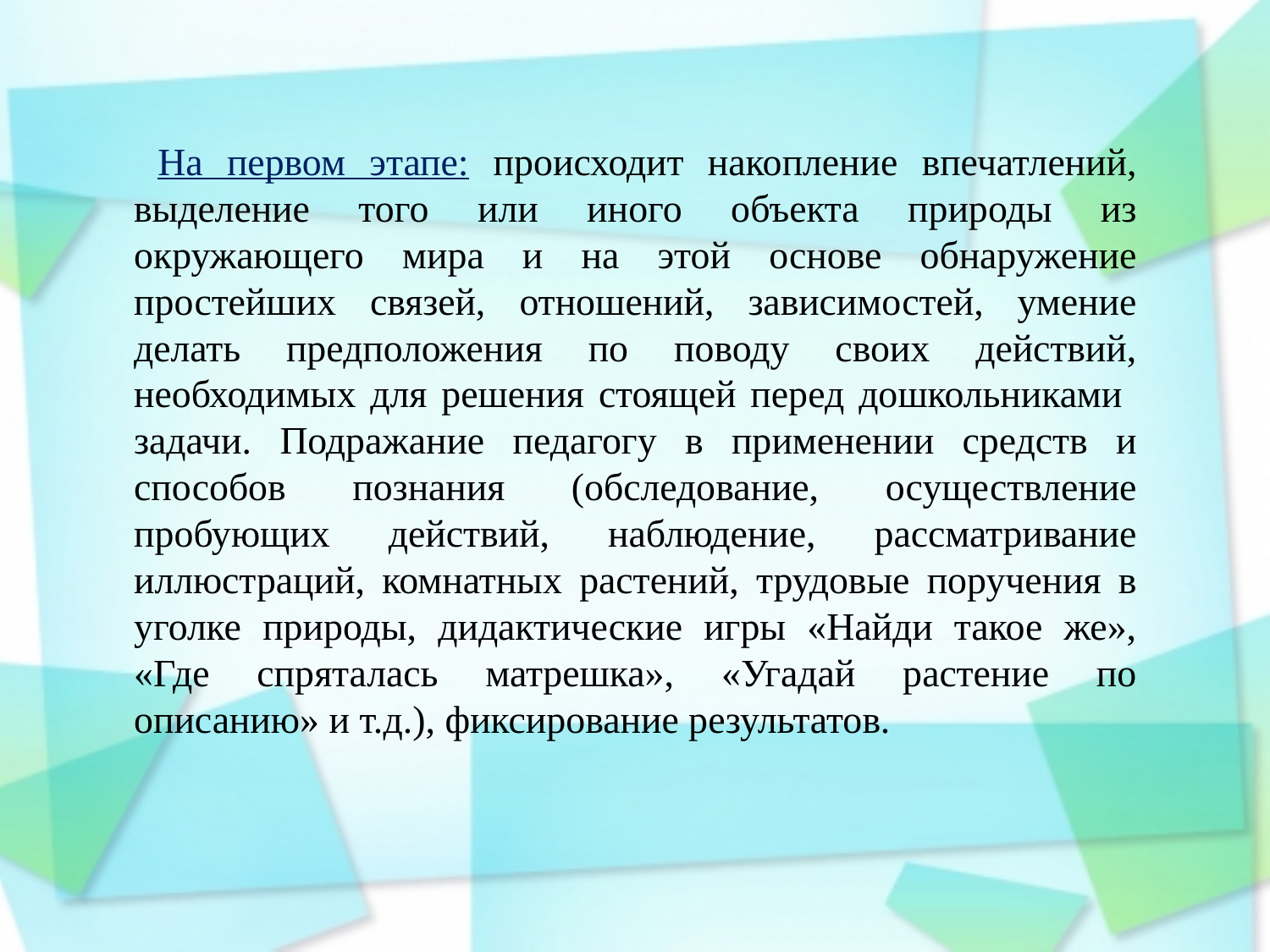

На первом этапе: происходит накопление впечатлений, выделение того или иного объекта природы из окружающего мира и на этой основе обнаружение простейших связей, отношений, зависимостей, умение делать предположения по поводу своих действий, необходимых для решения стоящей перед дошкольниками  задачи. Подражание педагогу в применении средств и способов познания (обследование, осуществление пробующих действий, наблюдение, рассматривание иллюстраций, комнатных растений, трудовые поручения в уголке природы, дидактические игры «Найди такое же», «Где спряталась матрешка», «Угадай растение по описанию» и т.д.), фиксирование результатов.